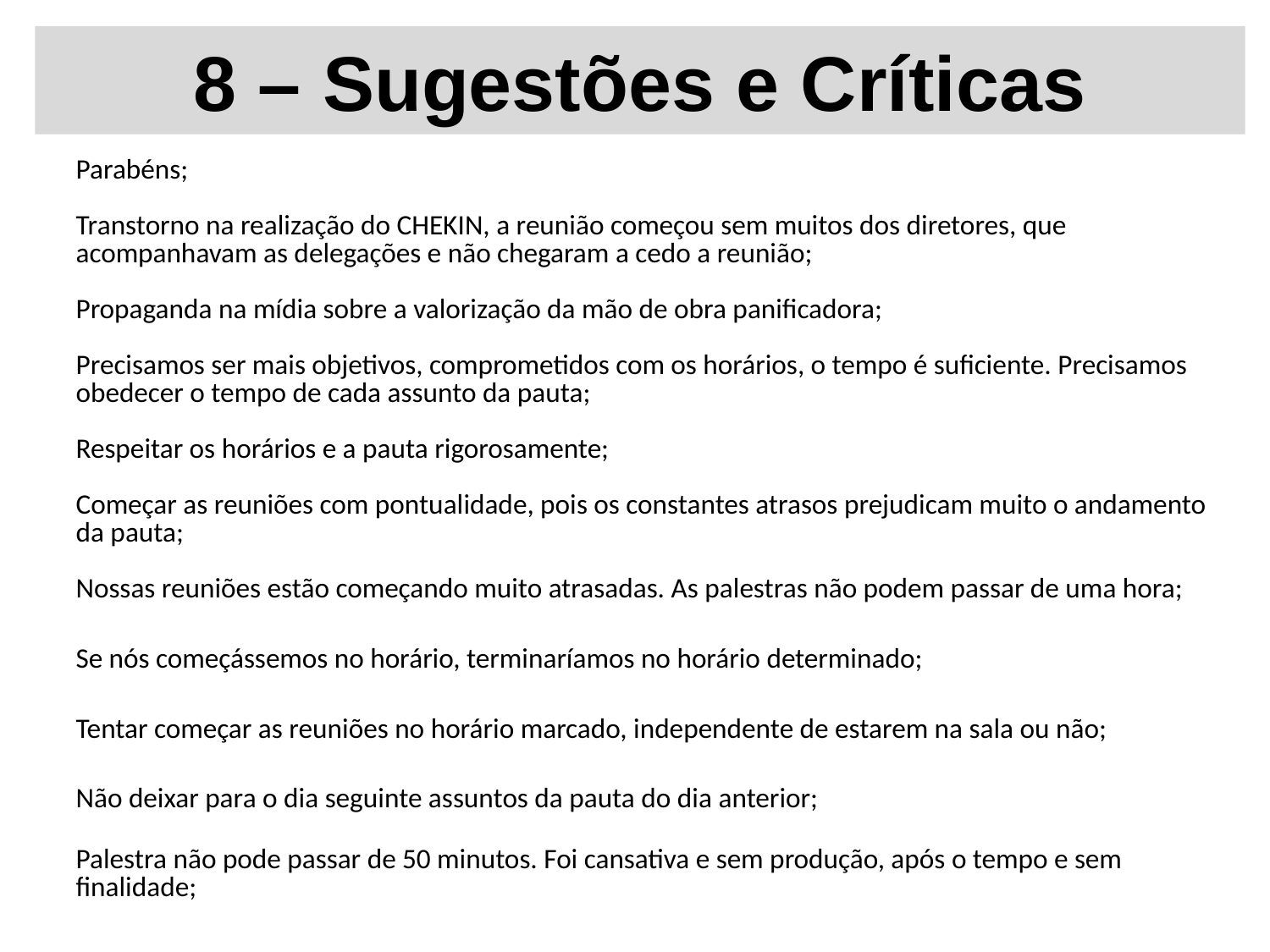

# 8 – Sugestões e Críticas
| Parabéns; |
| --- |
| Transtorno na realização do CHEKIN, a reunião começou sem muitos dos diretores, que acompanhavam as delegações e não chegaram a cedo a reunião; |
| Propaganda na mídia sobre a valorização da mão de obra panificadora; |
| Precisamos ser mais objetivos, comprometidos com os horários, o tempo é suficiente. Precisamos obedecer o tempo de cada assunto da pauta; |
| Respeitar os horários e a pauta rigorosamente; |
| Começar as reuniões com pontualidade, pois os constantes atrasos prejudicam muito o andamento da pauta; |
| Nossas reuniões estão começando muito atrasadas. As palestras não podem passar de uma hora; |
| Se nós começássemos no horário, terminaríamos no horário determinado; |
| Tentar começar as reuniões no horário marcado, independente de estarem na sala ou não; |
| Não deixar para o dia seguinte assuntos da pauta do dia anterior; |
| Palestra não pode passar de 50 minutos. Foi cansativa e sem produção, após o tempo e sem finalidade; |